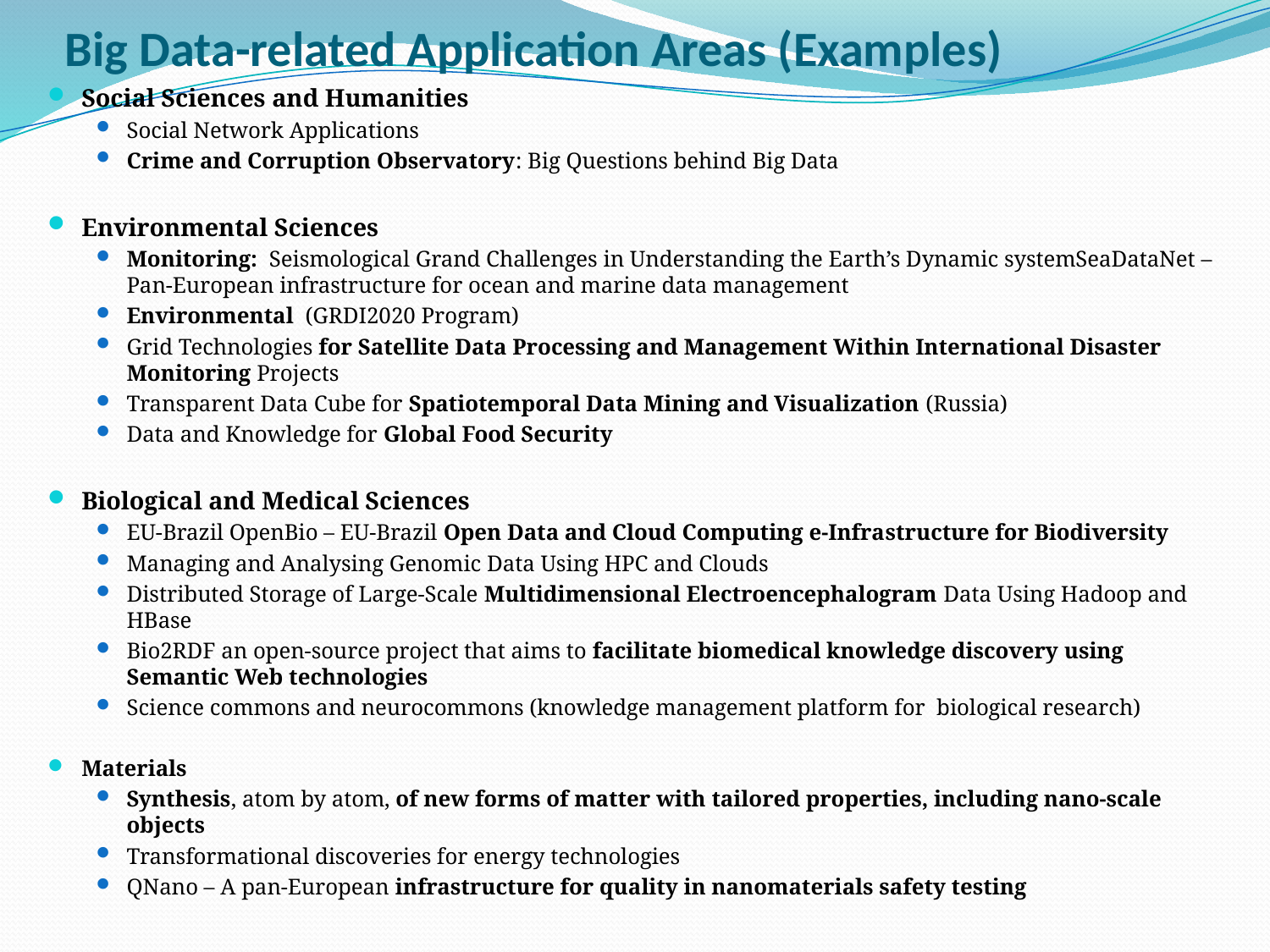

# Big Data-related Application Areas (Examples)
Social Sciences and Humanities
Social Network Applications
Crime and Corruption Observatory: Big Questions behind Big Data

Environmental Sciences
Monitoring:  Seismological Grand Challenges in Understanding the Earth’s Dynamic systemSeaDataNet – Pan-European infrastructure for ocean and marine data management
Environmental  (GRDI2020 Program)
Grid Technologies for Satellite Data Processing and Management Within International Disaster Monitoring Projects
Transparent Data Cube for Spatiotemporal Data Mining and Visualization (Russia)
Data and Knowledge for Global Food Security

Biological and Medical Sciences
EU-Brazil OpenBio – EU-Brazil Open Data and Cloud Computing e-Infra­structure for Biodiversity
Managing and Analysing Genomic Data Using HPC and Clouds
Distributed Storage of Large-Scale Multidimensional Electroencephalogram Data Using Hadoop and HBase
Bio2RDF an open-source project that aims to facilitate biomedical knowledge discovery using Semantic Web technologies
Science commons and neurocommons (knowledge management platform for  biological research)

Materials
Synthesis, atom by atom, of new forms of matter with tailored properties, including nano-scale objects
Transformational discoveries for energy technologies
QNano – A pan-European infrastructure for quality in nanomaterials safety testing